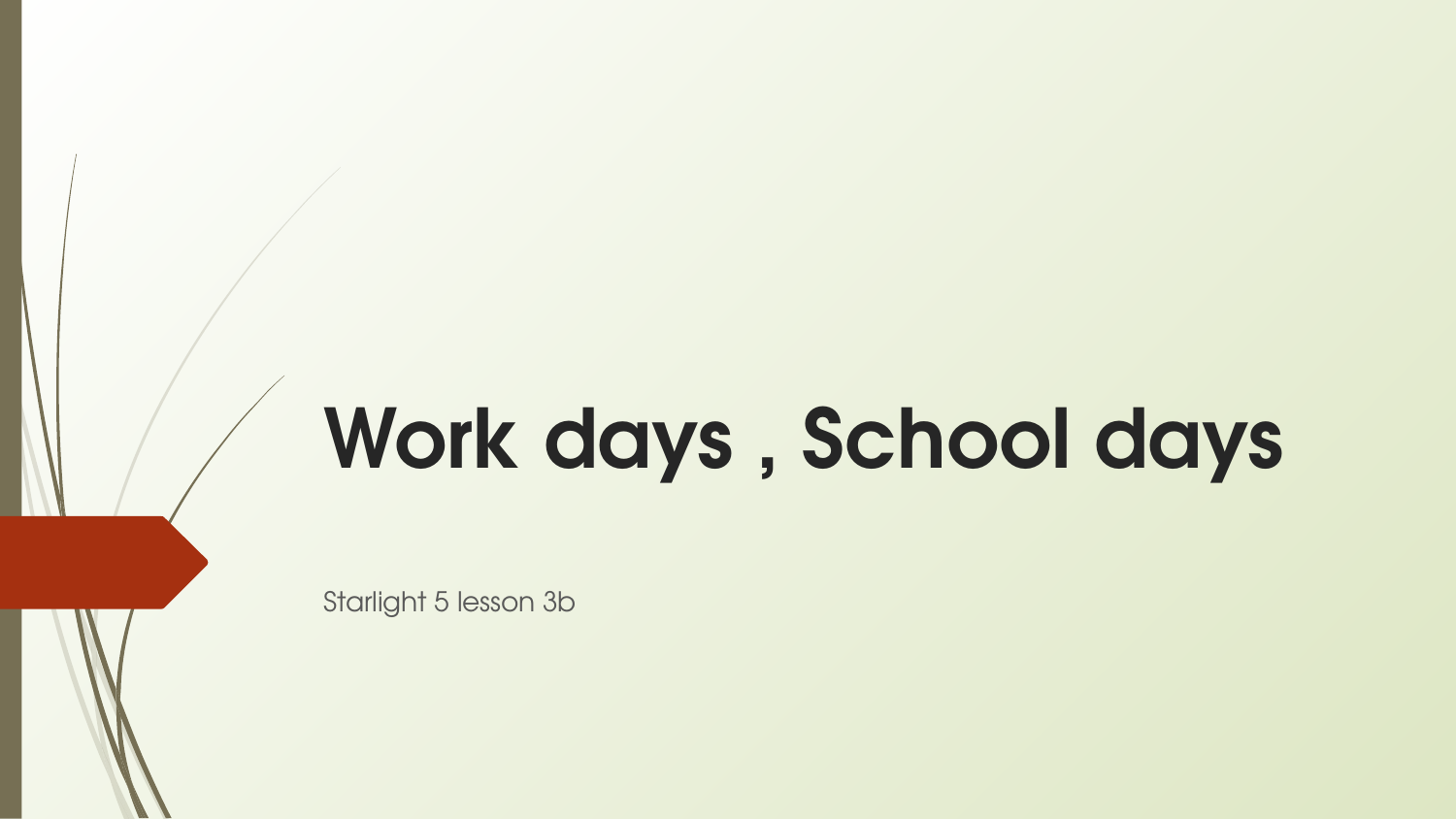

# Work days , School days
Starlight 5 lesson 3b